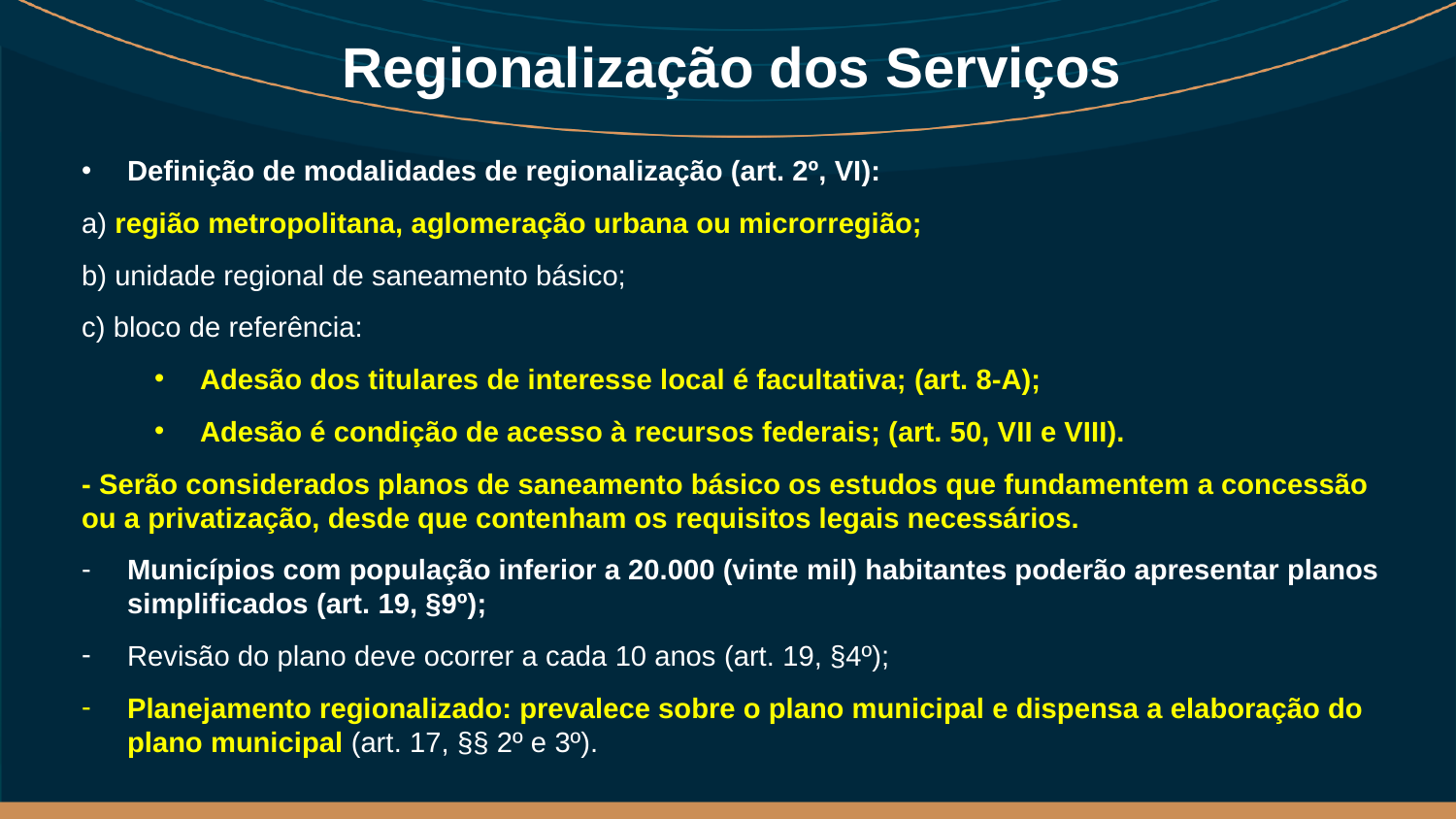

Regionalização dos Serviços
Definição de modalidades de regionalização (art. 2º, VI):
a) região metropolitana, aglomeração urbana ou microrregião;
b) unidade regional de saneamento básico;
c) bloco de referência:
Adesão dos titulares de interesse local é facultativa; (art. 8-A);
Adesão é condição de acesso à recursos federais; (art. 50, VII e VIII).
- Serão considerados planos de saneamento básico os estudos que fundamentem a concessão ou a privatização, desde que contenham os requisitos legais necessários.
Municípios com população inferior a 20.000 (vinte mil) habitantes poderão apresentar planos simplificados (art. 19, §9º);
Revisão do plano deve ocorrer a cada 10 anos (art. 19, §4º);
Planejamento regionalizado: prevalece sobre o plano municipal e dispensa a elaboração do plano municipal (art. 17, §§ 2º e 3º).